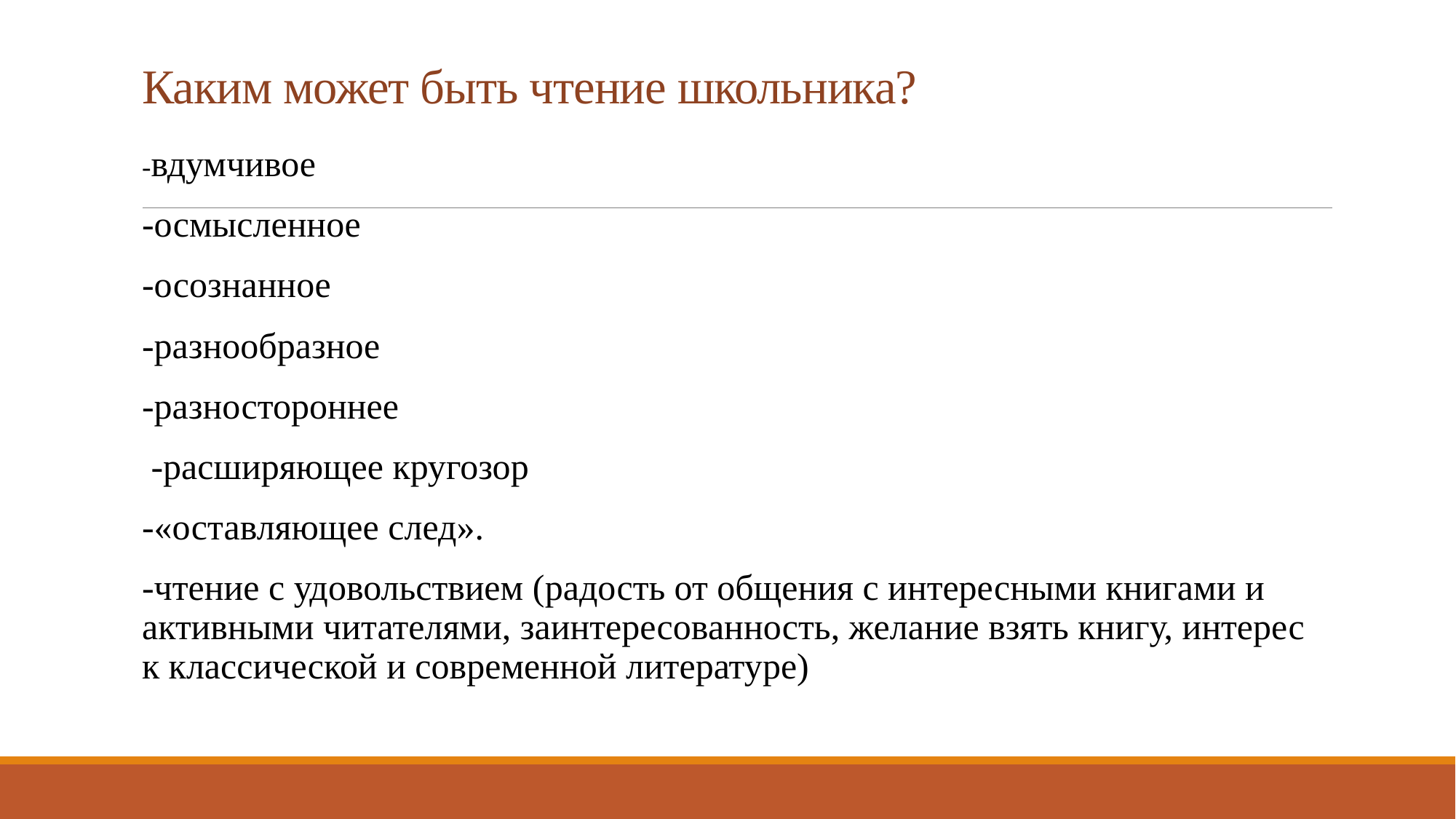

# Каким может быть чтение школьника?
-вдумчивое
-осмысленное
-осознанное
-разнообразное
-разностороннее
 -расширяющее кругозор
-«оставляющее след».
-чтение с удовольствием (радость от общения с интересными книгами и активными читателями, заинтересованность, желание взять книгу, интерес к классической и современной литературе)